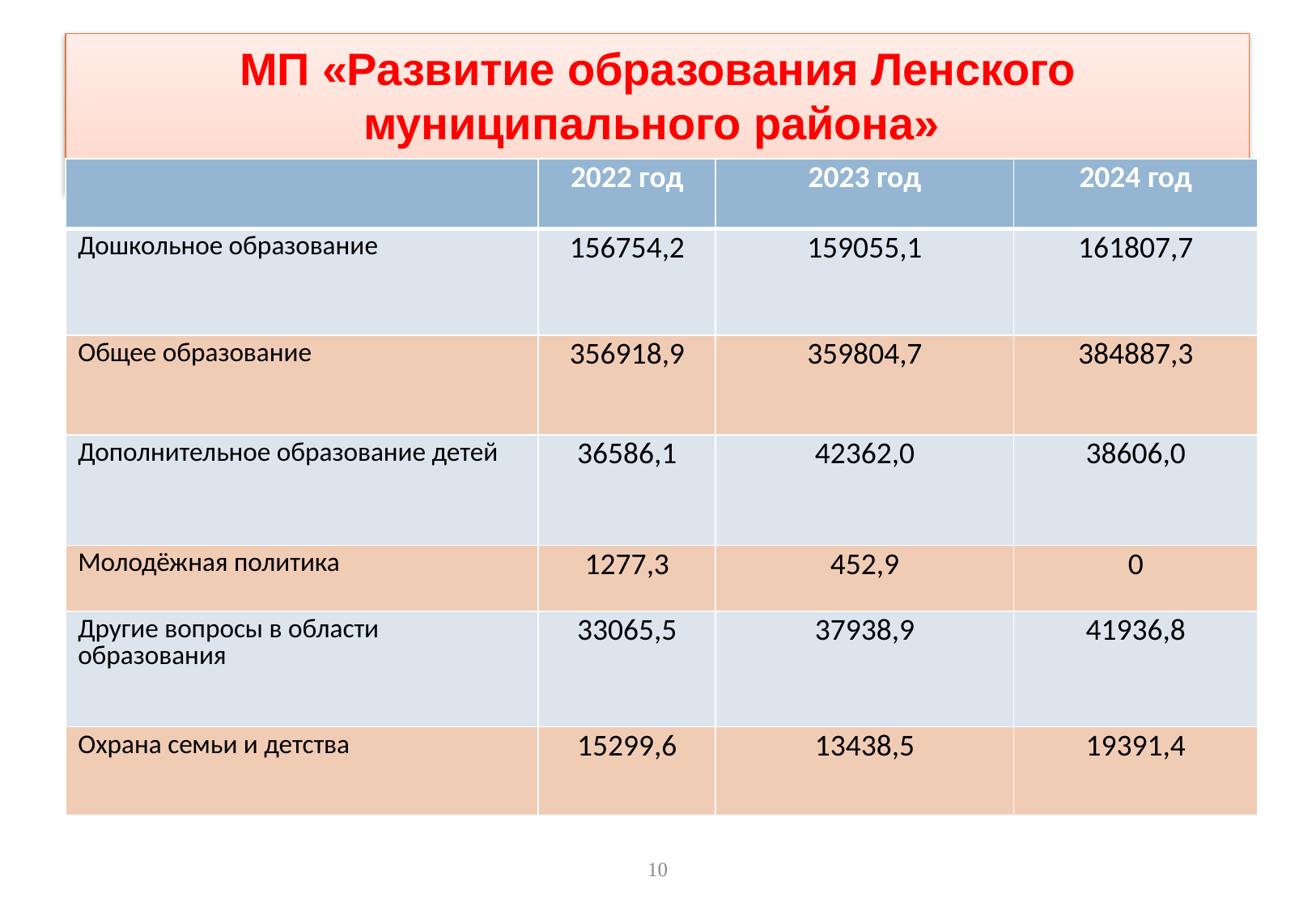

# МП «Развитие образования Ленского муниципального района»
|  | 2022 год | 2023 год | 2024 год |
| --- | --- | --- | --- |
| Дошкольное образование | 156754,2 | 159055,1 | 161807,7 |
| Общее образование | 356918,9 | 359804,7 | 384887,3 |
| Дополнительное образование детей | 36586,1 | 42362,0 | 38606,0 |
| Молодёжная политика | 1277,3 | 452,9 | 0 |
| Другие вопросы в области образования | 33065,5 | 37938,9 | 41936,8 |
| Охрана семьи и детства | 15299,6 | 13438,5 | 19391,4 |
10